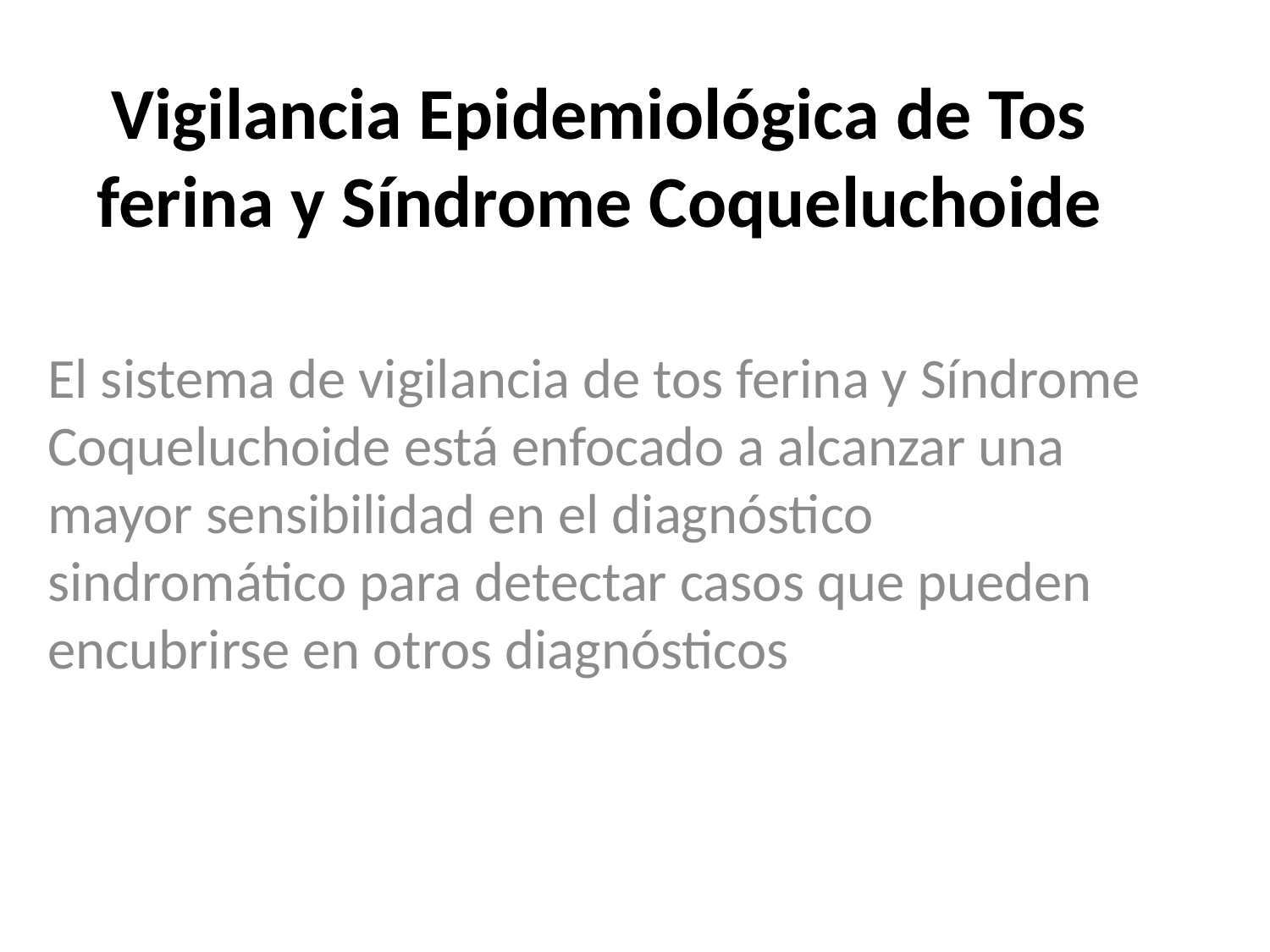

# Vigilancia Epidemiológica de Tos ferina y Síndrome Coqueluchoide

El sistema de vigilancia de tos ferina y Síndrome Coqueluchoide está enfocado a alcanzar una mayor sensibilidad en el diagnóstico sindromático para detectar casos que pueden encubrirse en otros diagnósticos